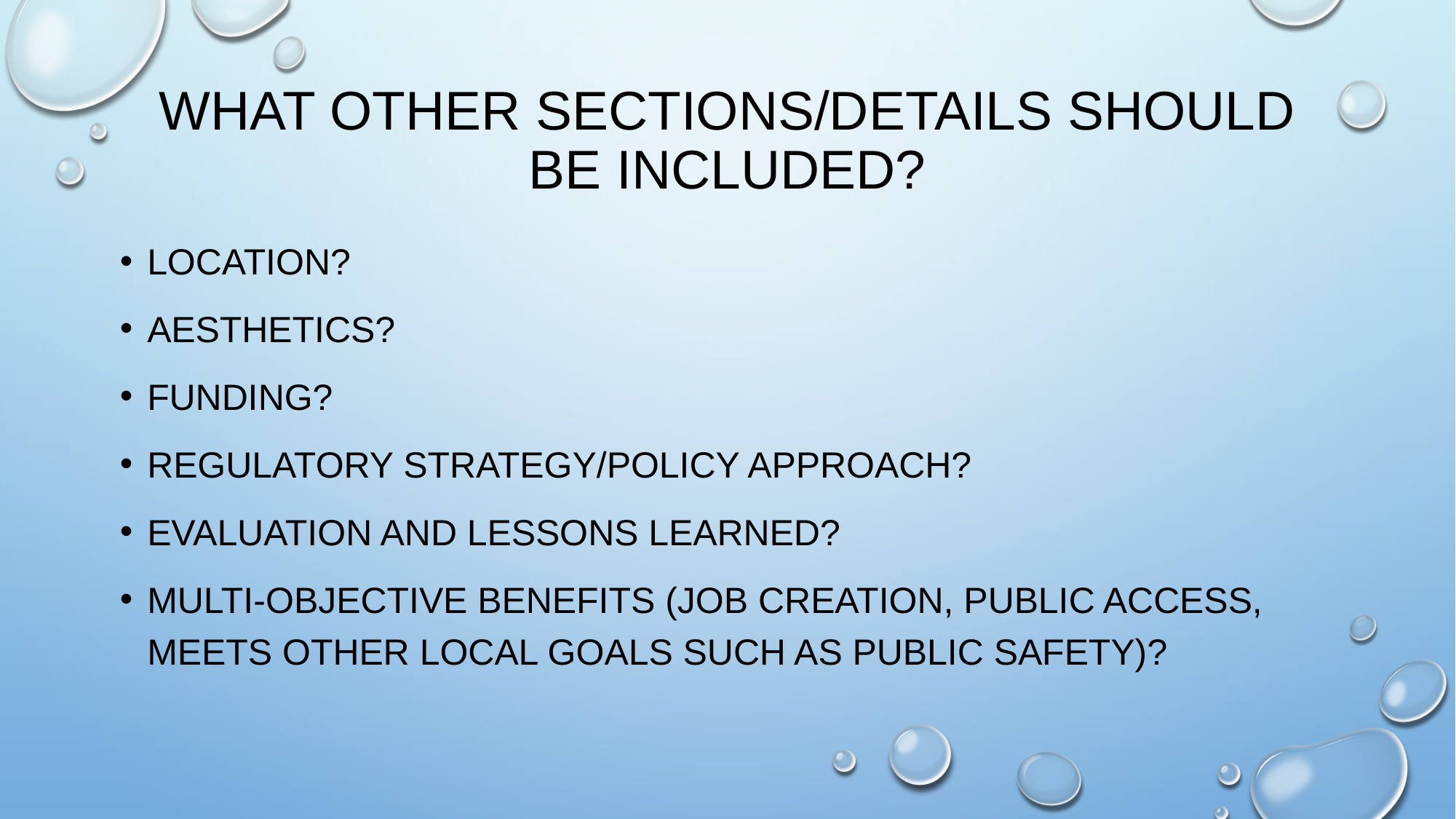

# What other sections/details should be included?
Location?
Aesthetics?
Funding?
Regulatory Strategy/Policy approach?
Evaluation and lessons learned?
Multi-objective benefits (job creation, public access, meets other local goals such as public safety)?